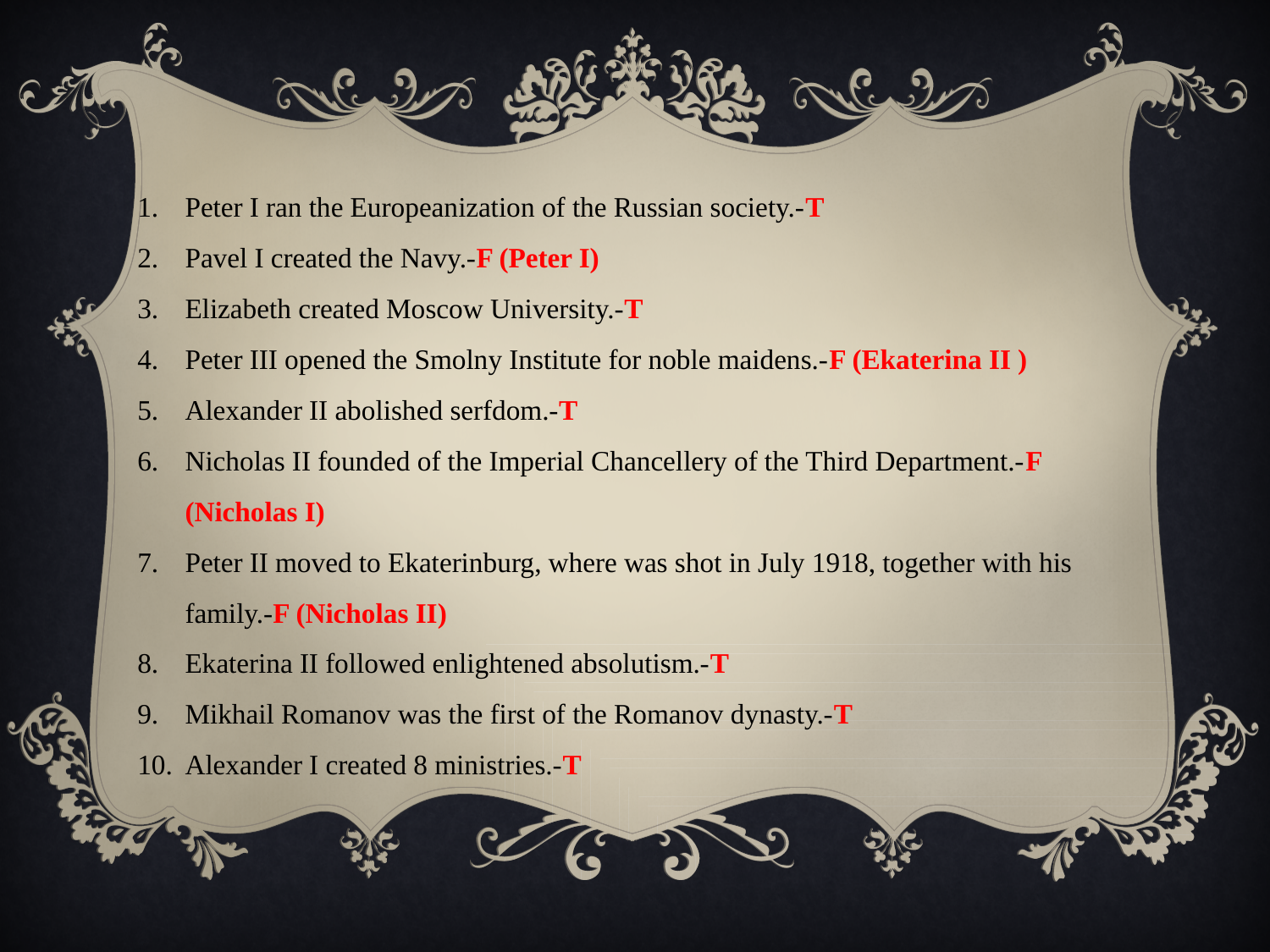

Peter I ran the Europeanization of the Russian society.-T
Pavel I created the Navy.-F (Peter I)
Elizabeth created Moscow University.-T
Peter III opened the Smolny Institute for noble maidens.-F (Ekaterina II )
Alexander II abolished serfdom.-T
Nicholas II founded of the Imperial Chancellery of the Third Department.-F (Nicholas I)
Peter II moved to Ekaterinburg, where was shot in July 1918, together with his family.-F (Nicholas II)
Ekaterina II followed enlightened absolutism.-T
Mikhail Romanov was the first of the Romanov dynasty.-T
Alexander I created 8 ministries.-T